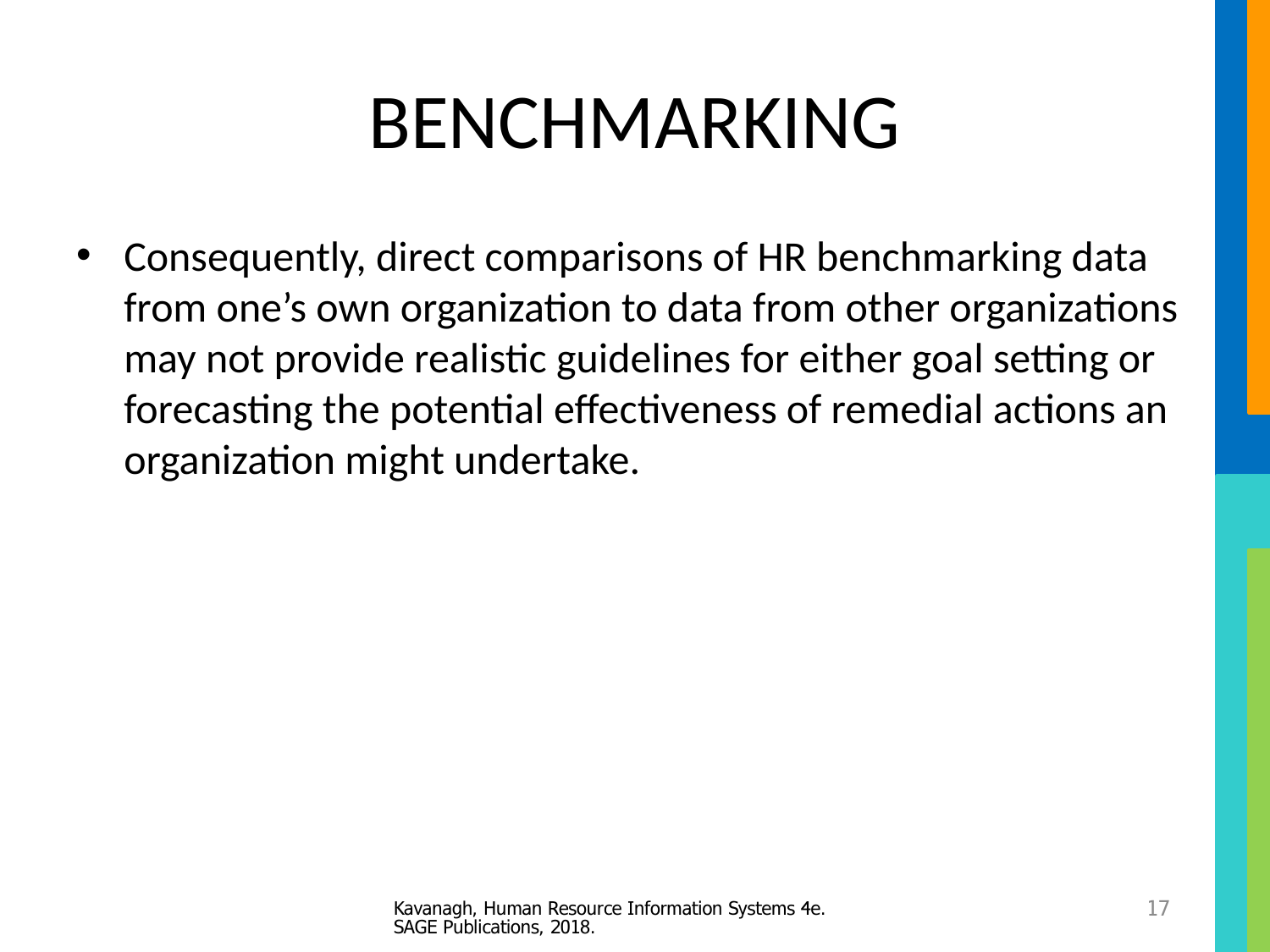

# BENCHMARKING
Consequently, direct comparisons of HR benchmarking data from one’s own organization to data from other organizations may not provide realistic guidelines for either goal setting or forecasting the potential effectiveness of remedial actions an organization might undertake.
Kavanagh, Human Resource Information Systems 4e. SAGE Publications, 2018.
17